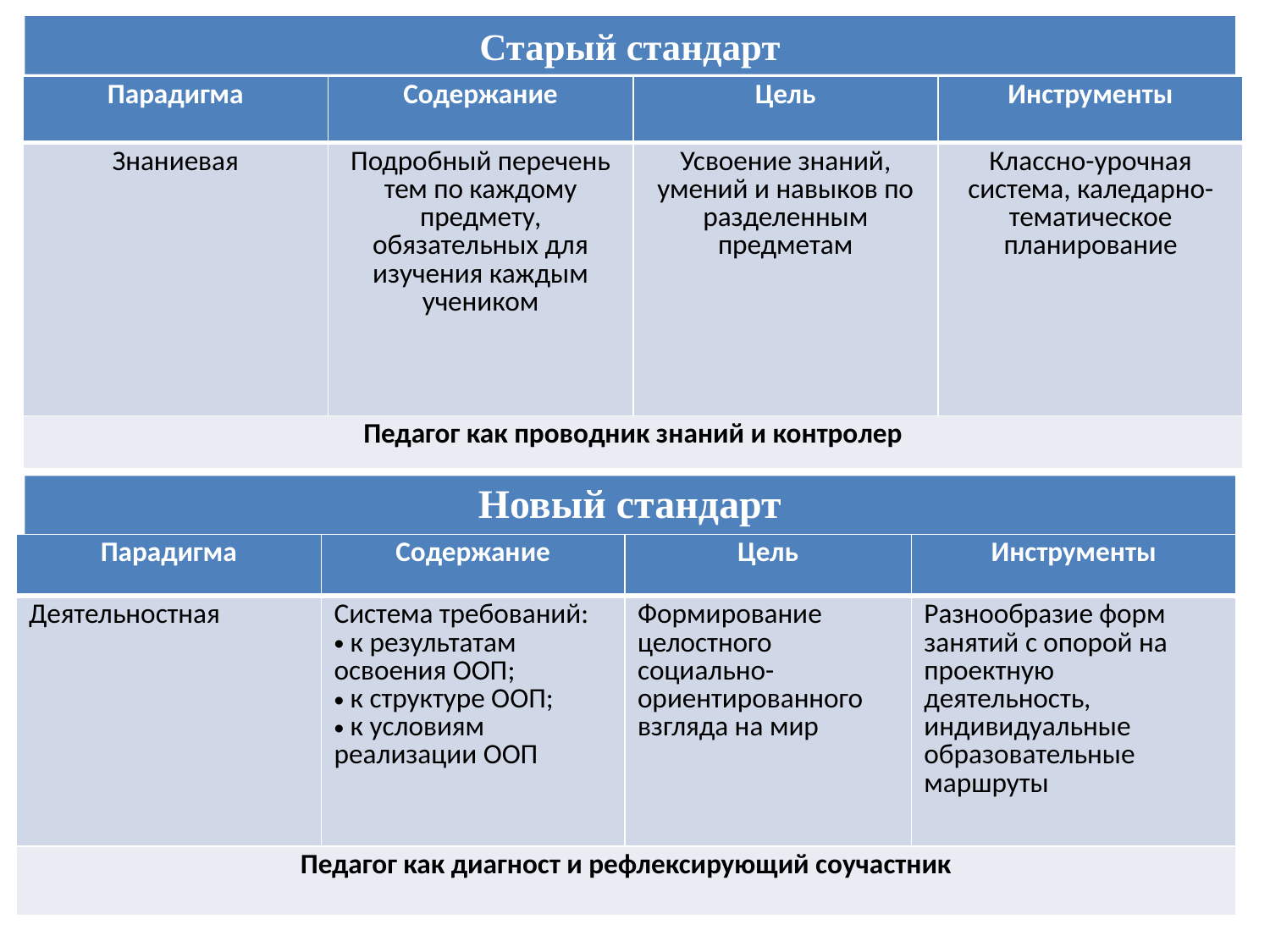

# Старый стандарт
| Парадигма | Содержание | Цель | Инструменты |
| --- | --- | --- | --- |
| Знаниевая | Подробный перечень тем по каждому предмету, обязательных для изучения каждым учеником | Усвоение знаний, умений и навыков по разделенным предметам | Классно-урочная система, каледарно-тематическое планирование |
| Педагог как проводник знаний и контролер |  |  |  |
Новый стандарт
| Парадигма | Содержание | Цель | Инструменты |
| --- | --- | --- | --- |
| Деятельностная | Система требований: к результатам освоения ООП; к структуре ООП; к условиям реализации ООП | Формирование целостного социально-ориентированного взгляда на мир | Разнообразие форм занятий с опорой на проектную деятельность, индивидуальные образовательные маршруты |
| Педагог как диагност и рефлексирующий соучастник |  |  |  |